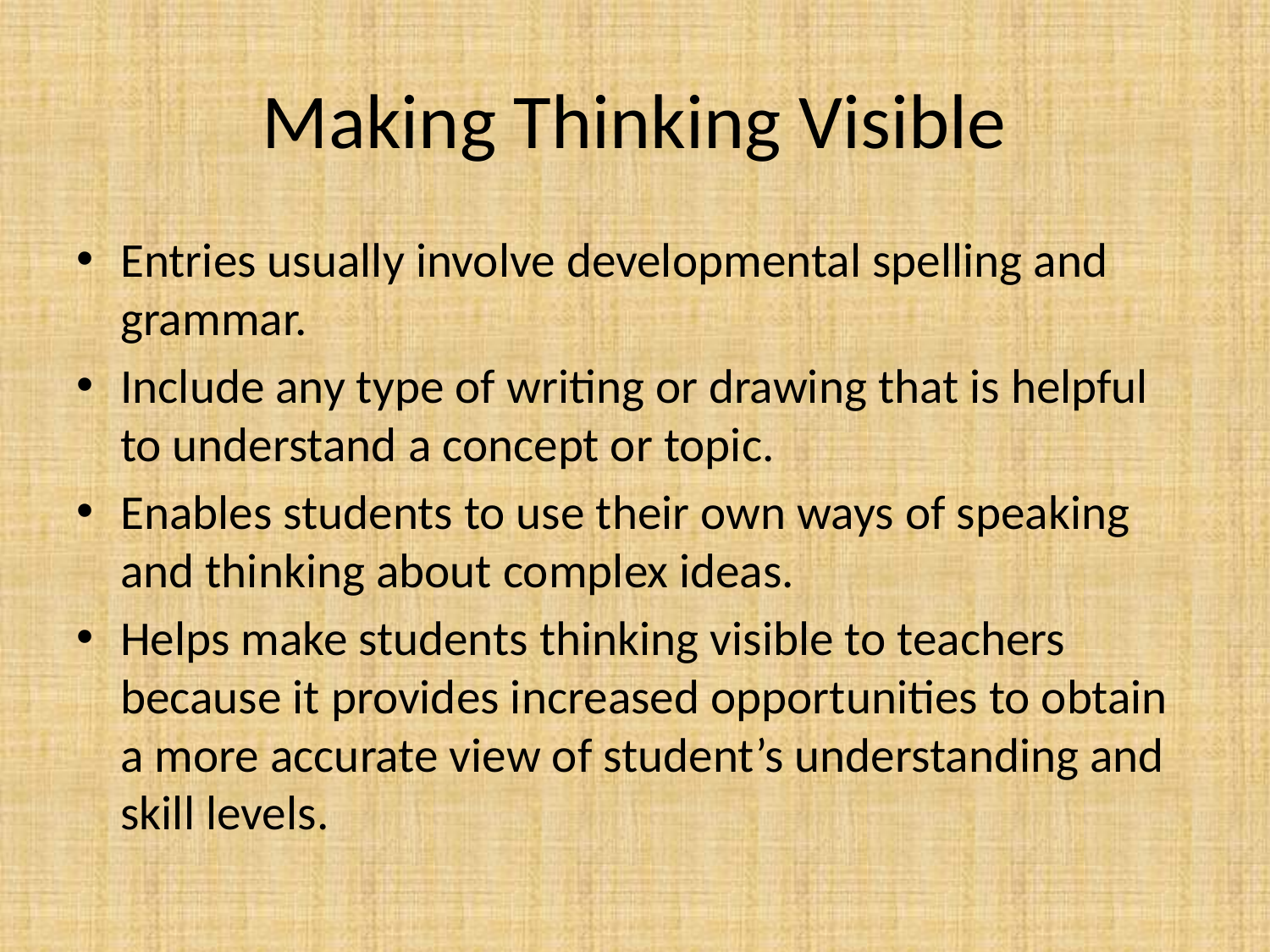

# Making Thinking Visible
Entries usually involve developmental spelling and grammar.
Include any type of writing or drawing that is helpful to understand a concept or topic.
Enables students to use their own ways of speaking and thinking about complex ideas.
Helps make students thinking visible to teachers because it provides increased opportunities to obtain a more accurate view of student’s understanding and skill levels.